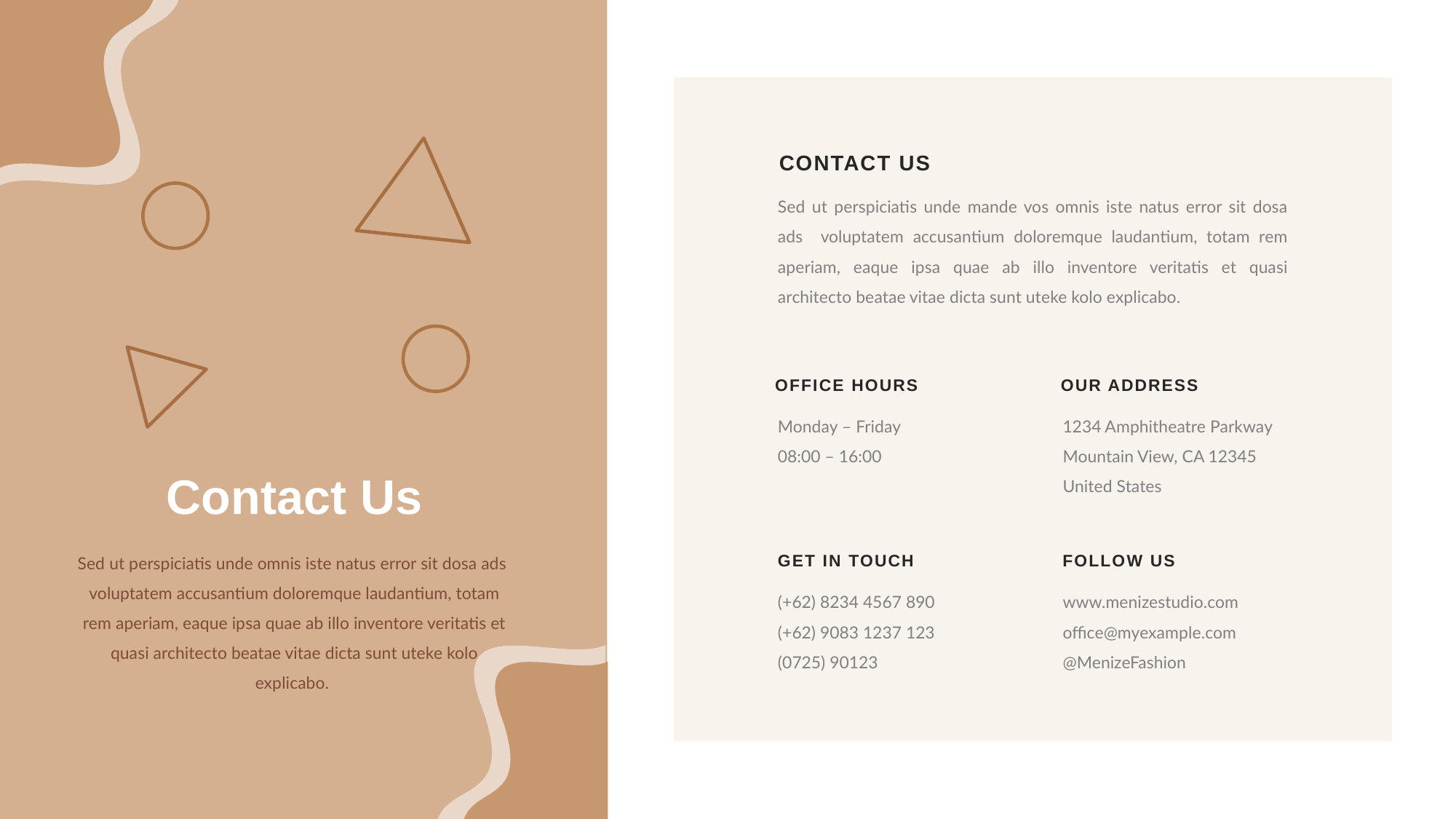

CONTACT US

Sed ut perspiciatis unde mande vos omnis iste natus error sit dosa ads  voluptatem accusantium doloremque laudantium, totam rem aperiam, eaque ipsa quae ab illo inventore veritatis et quasi architecto beatae vitae dicta sunt uteke kolo explicabo.
OUR ADDRESS
OFFICE HOURS
Monday – Friday
08:00 – 16:00
1234 Amphitheatre Parkway
Mountain View, CA 12345
United States
Contact Us
Sed ut perspiciatis unde omnis iste natus error sit dosa ads  voluptatem accusantium doloremque laudantium, totam rem aperiam, eaque ipsa quae ab illo inventore veritatis et quasi architecto beatae vitae dicta sunt uteke kolo explicabo.
GET IN TOUCH
FOLLOW US
(+62) 8234 4567 890
(+62) 9083 1237 123
(0725) 90123
www.menizestudio.com
office@myexample.com
@MenizeFashion